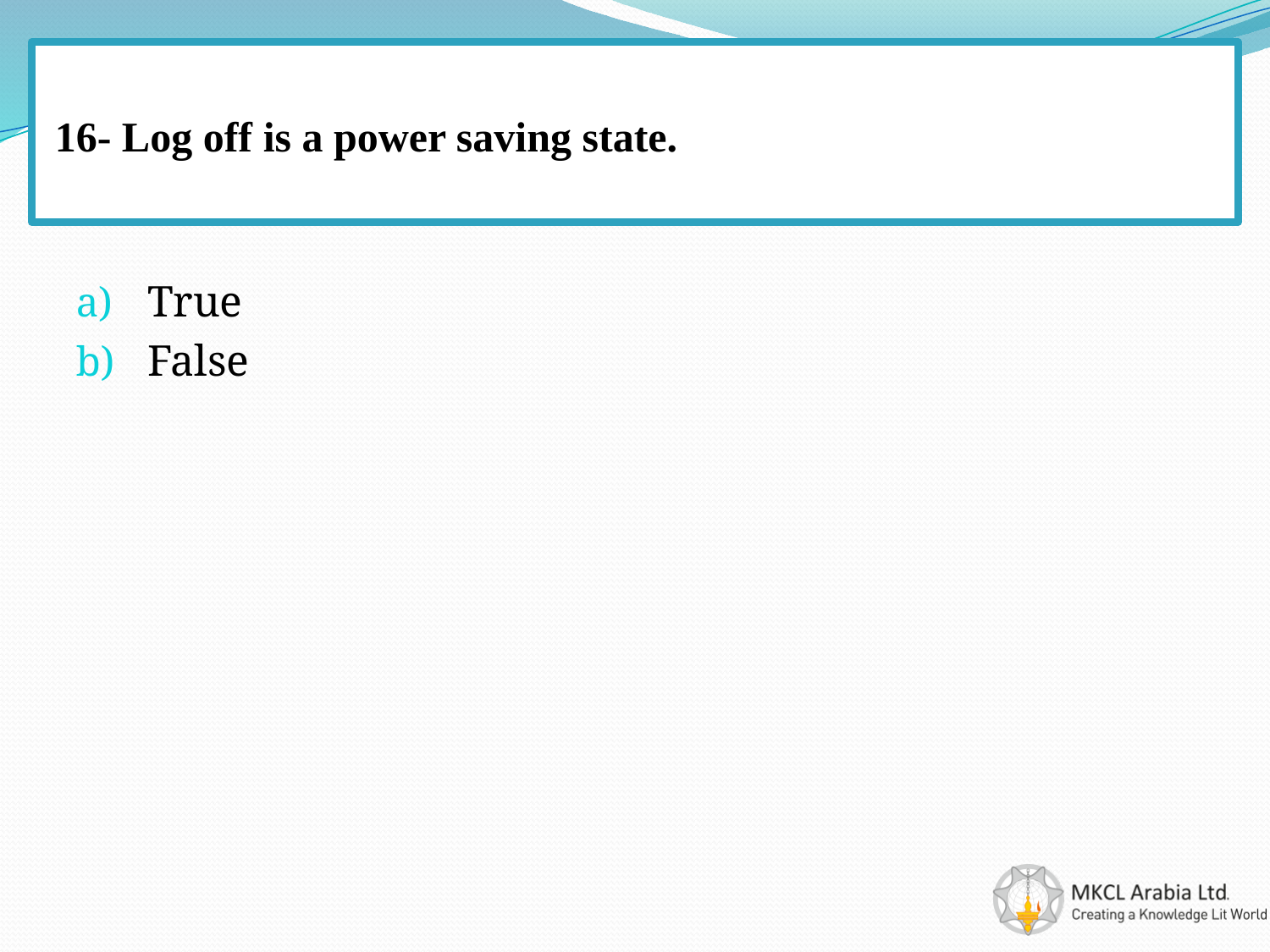

# 16- Log off is a power saving state.
True
False